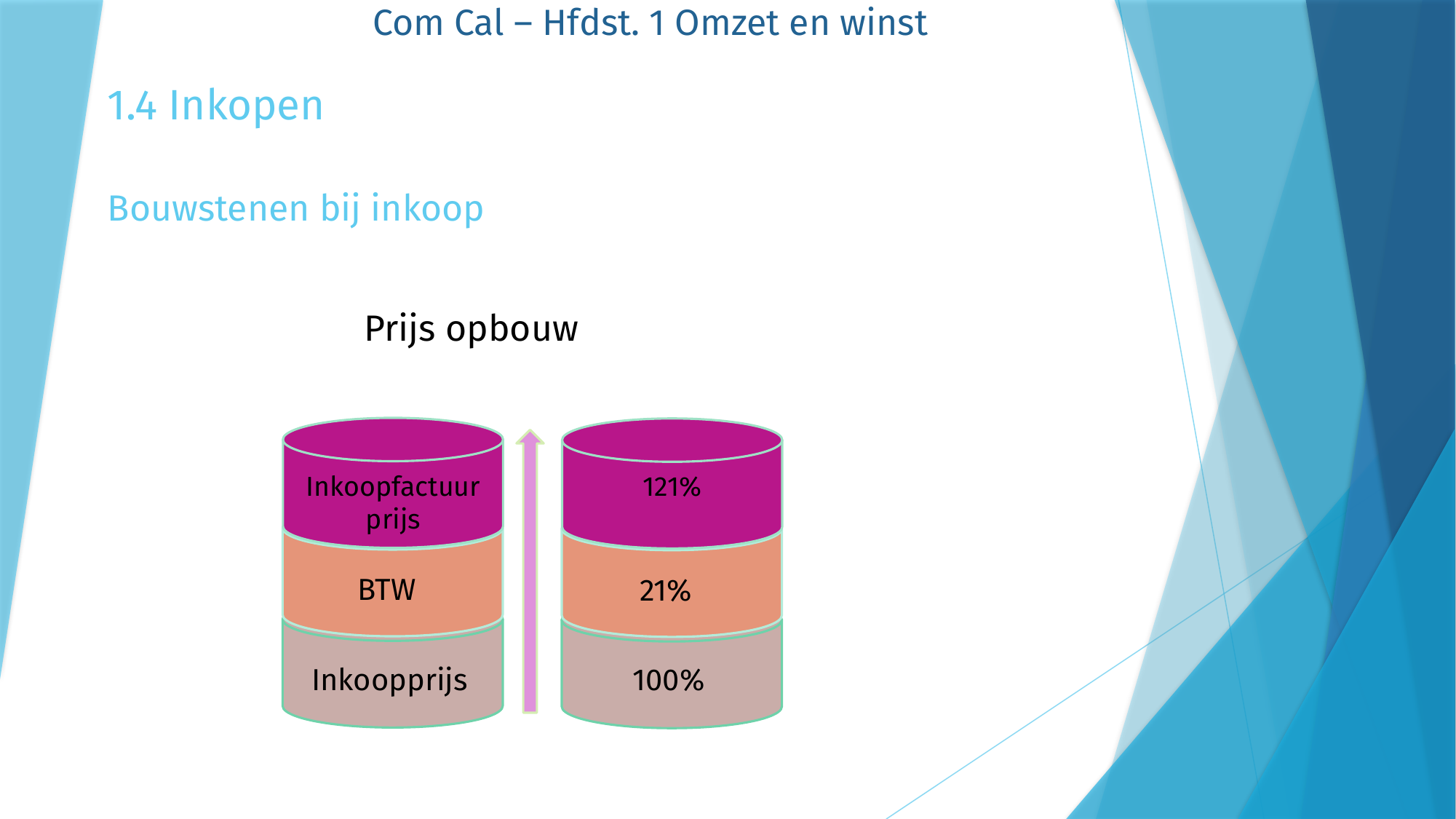

Com Cal – Hfdst. 1 Omzet en winst
1.4 Inkopen
Bouwstenen bij inkoop
Prijs opbouw

Inkoopfactuurprijs
121%

BTW
21%

Inkoopprijs
100%